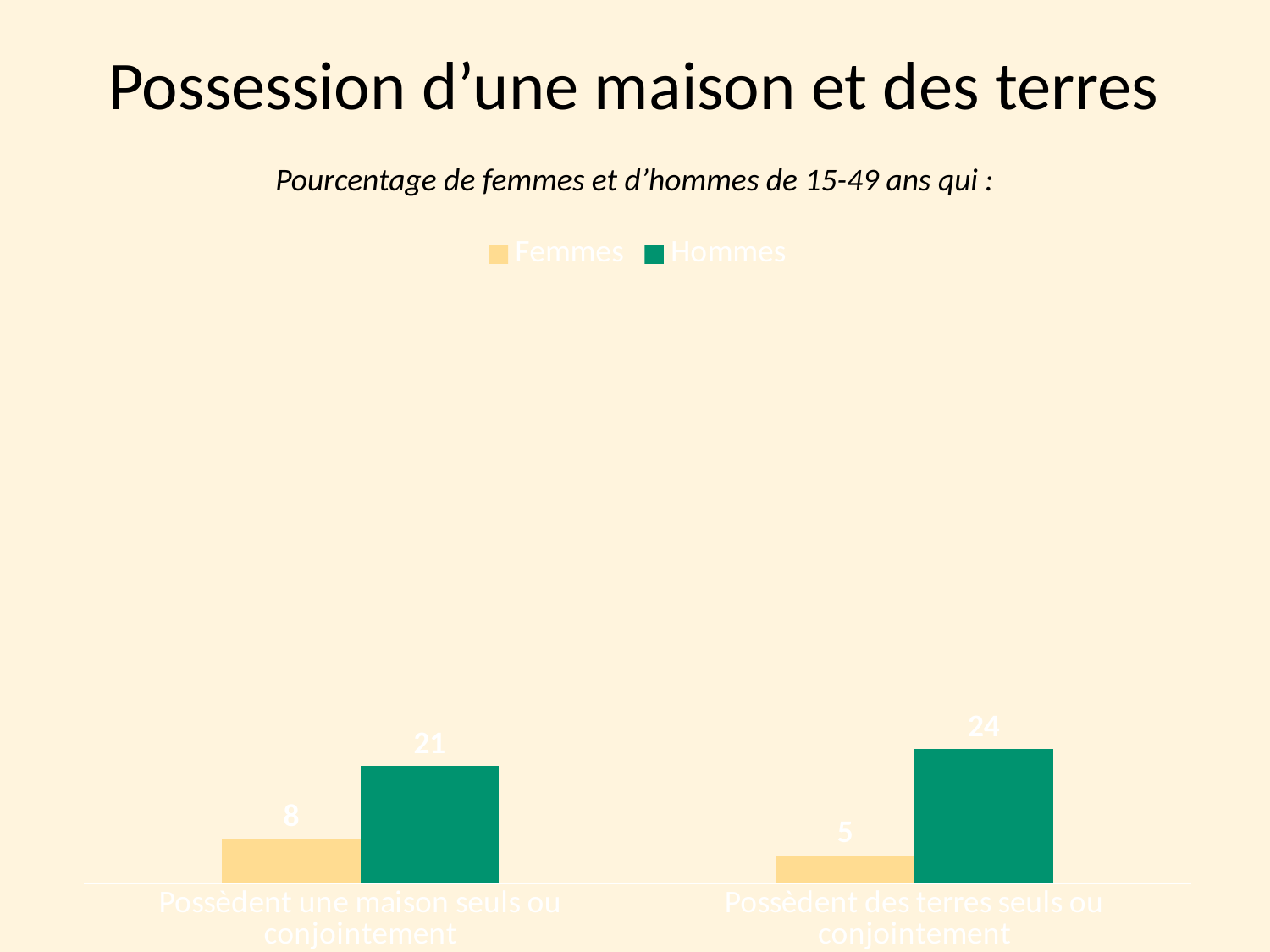

# Possession d’une maison et des terres
Pourcentage de femmes et d’hommes de 15-49 ans qui :

### Chart

| Category | Femmes | Hommes |
|---|---|---|
| Possèdent une maison seuls ou conjointement | 8.0 | 21.0 |
| Possèdent des terres seuls ou conjointement | 5.0 | 24.0 |